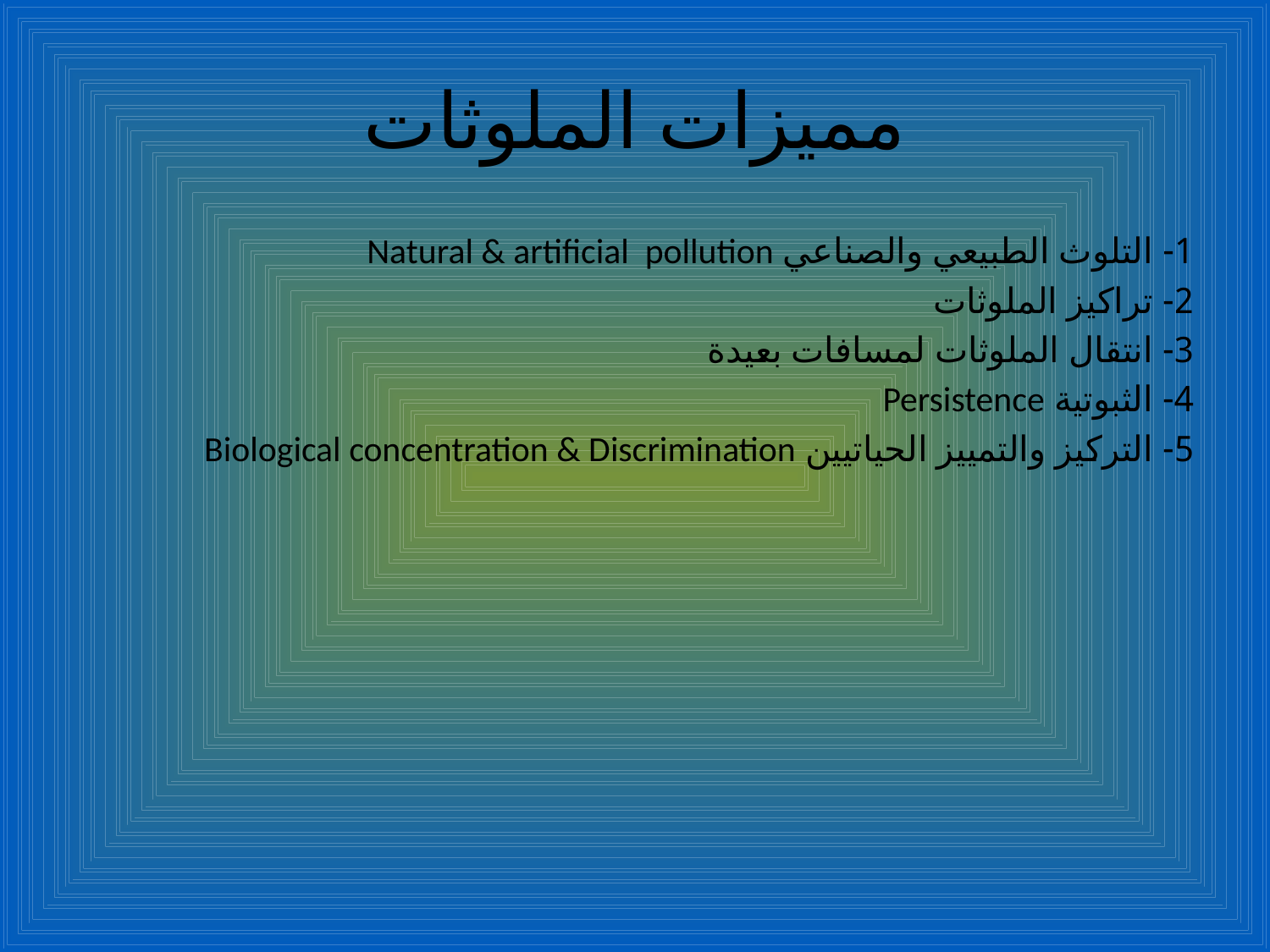

# مميزات الملوثات
1- التلوث الطبيعي والصناعي Natural & artificial  pollution
2- تراكيز الملوثات
3- انتقال الملوثات لمسافات بعيدة
4- الثبوتية Persistence
5- التركيز والتمييز الحياتيين Biological concentration & Discrimination